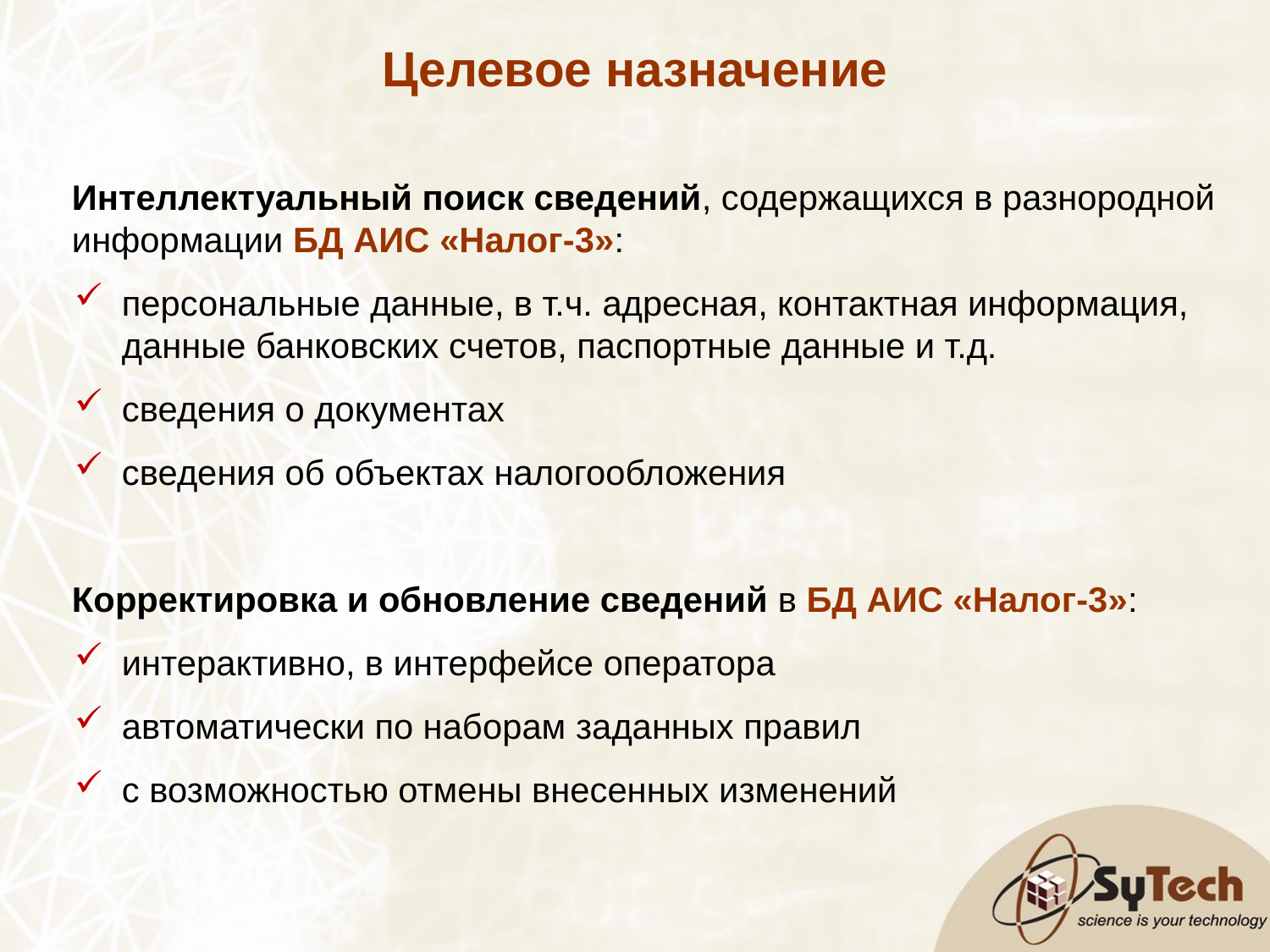

Целевое назначение
Интеллектуальный поиск сведений, содержащихся в разнородной информации БД АИС «Налог-3»:
персональные данные, в т.ч. адресная, контактная информация, данные банковских счетов, паспортные данные и т.д.
сведения о документах
сведения об объектах налогообложения

Корректировка и обновление сведений в БД АИС «Налог-3»:
интерактивно, в интерфейсе оператора
автоматически по наборам заданных правил
с возможностью отмены внесенных изменений